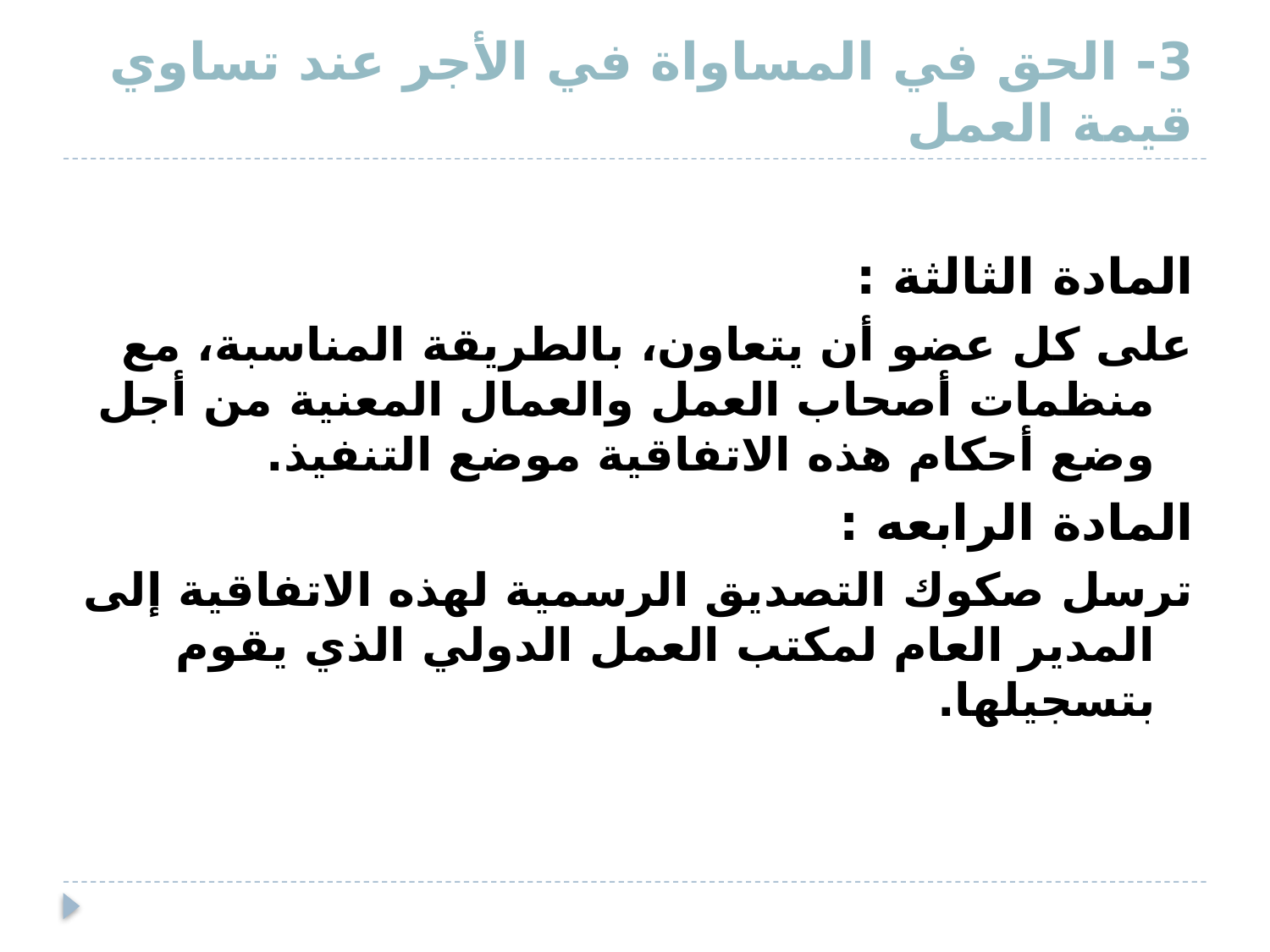

# 3- الحق في المساواة في الأجر عند تساوي قيمة العمل

المادة الثالثة :
على كل عضو أن يتعاون، بالطريقة المناسبة، مع منظمات أصحاب العمل والعمال المعنية من أجل وضع أحكام هذه الاتفاقية موضع التنفيذ.
المادة الرابعه :
ترسل صكوك التصديق الرسمية لهذه الاتفاقية إلى المدير العام لمكتب العمل الدولي الذي يقوم بتسجيلها.